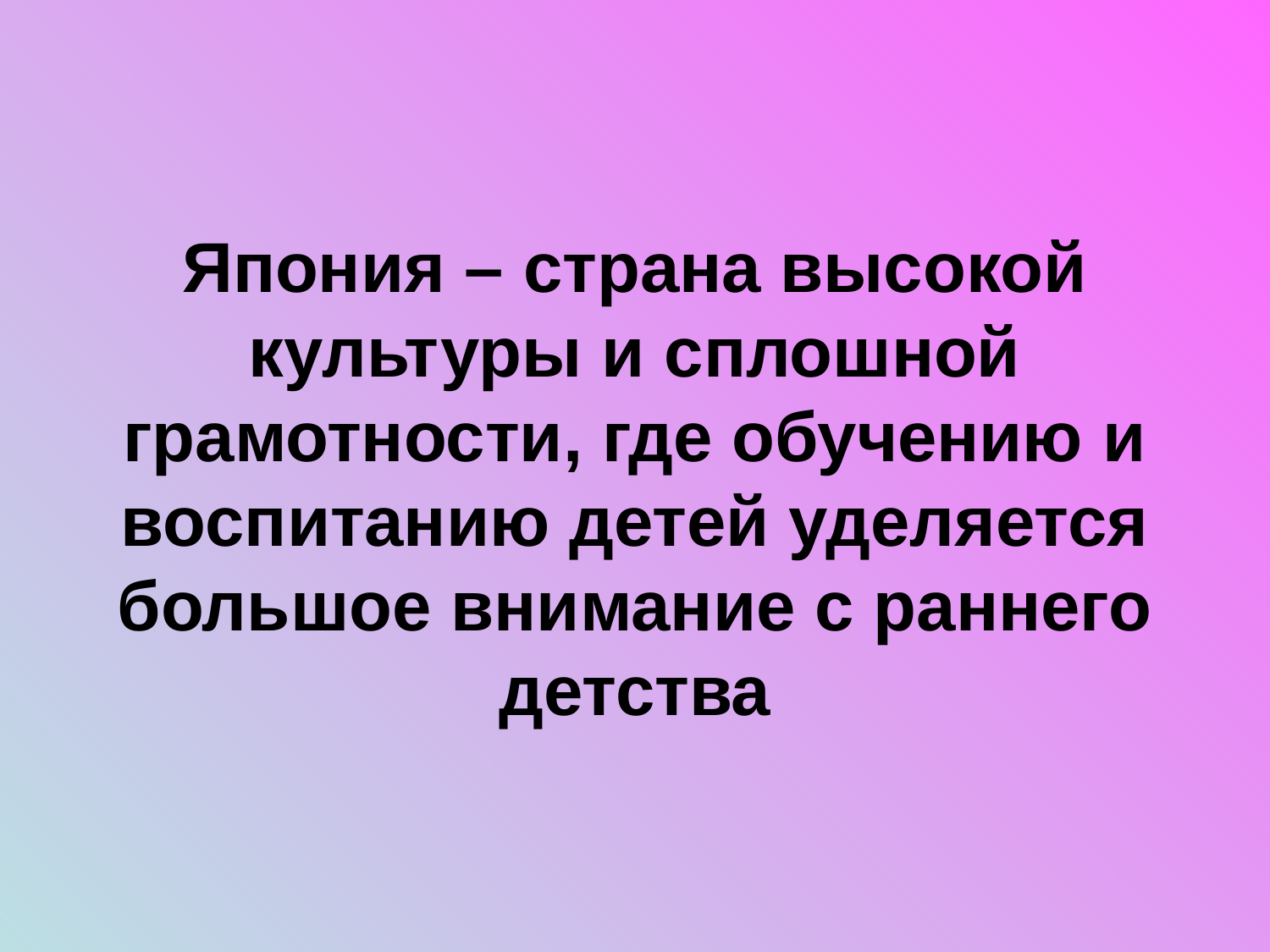

# Япония – страна высокой культуры и сплошной грамотности, где обучению и воспитанию детей уделяется большое внимание с раннего детства